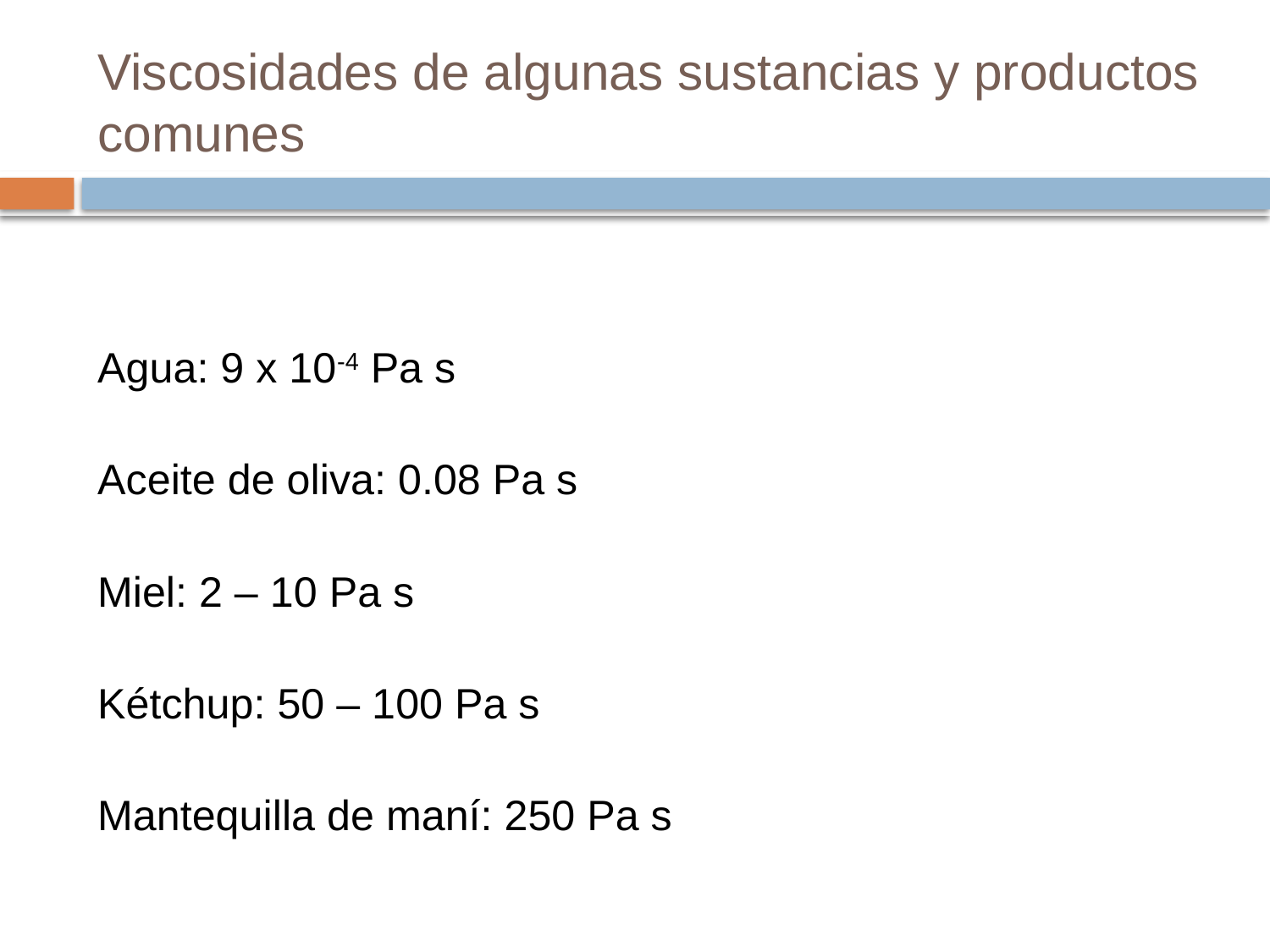

# Viscosidades de algunas sustancias y productos comunes

Agua: 9 x 10-4 Pa s
Aceite de oliva: 0.08 Pa s
Miel: 2 – 10 Pa s
Kétchup: 50 – 100 Pa s
Mantequilla de maní: 250 Pa s